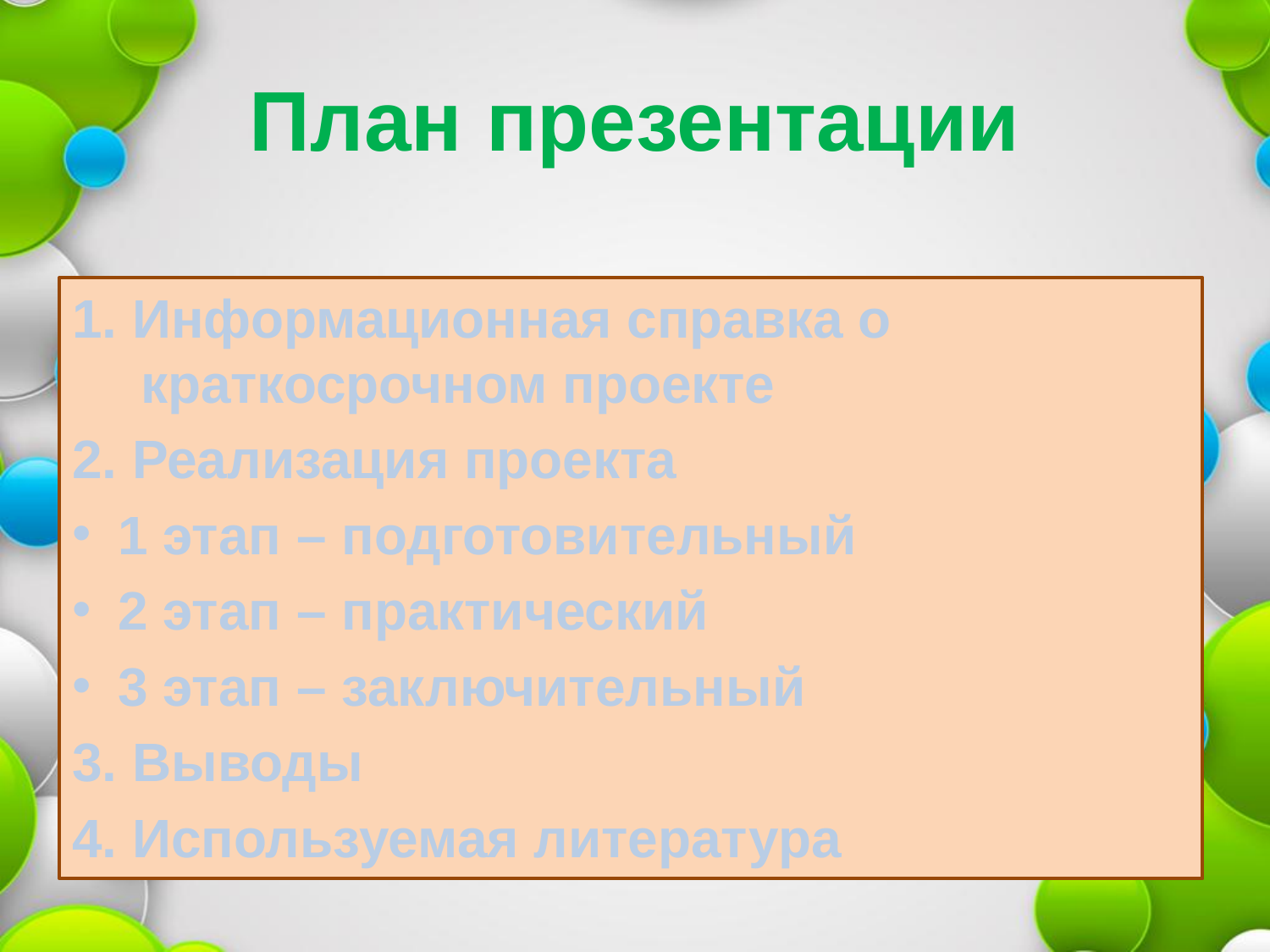

# План презентации
1. Информационная справка о краткосрочном проекте
2. Реализация проекта
1 этап – подготовительный
2 этап – практический
3 этап – заключительный
3. Выводы
4. Используемая литература